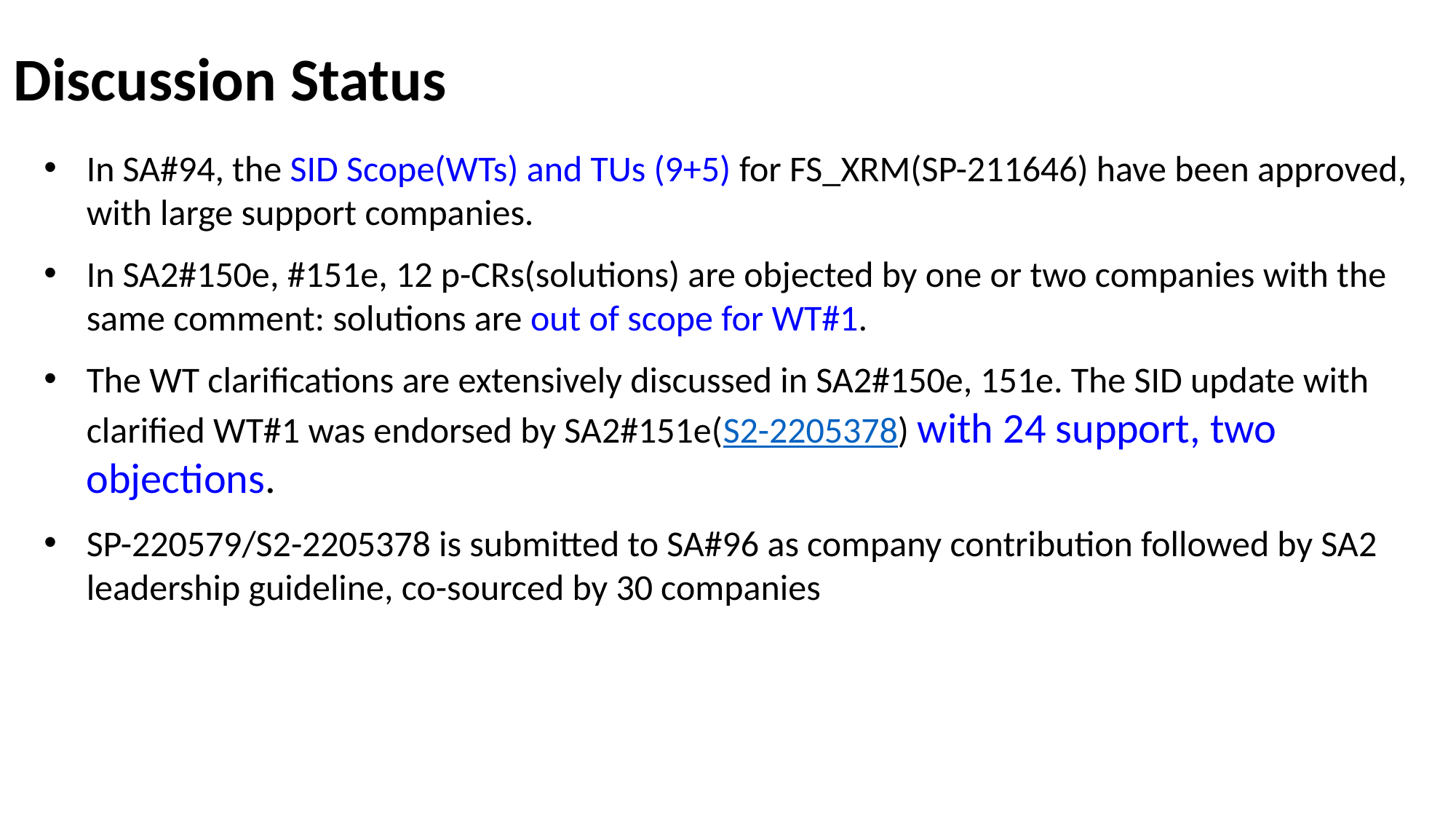

Discussion Status
In SA#94, the SID Scope(WTs) and TUs (9+5) for FS_XRM(SP-211646) have been approved, with large support companies.
In SA2#150e, #151e, 12 p-CRs(solutions) are objected by one or two companies with the same comment: solutions are out of scope for WT#1.
The WT clarifications are extensively discussed in SA2#150e, 151e. The SID update with clarified WT#1 was endorsed by SA2#151e(S2-2205378) with 24 support, two objections.
SP-220579/S2-2205378 is submitted to SA#96 as company contribution followed by SA2 leadership guideline, co-sourced by 30 companies